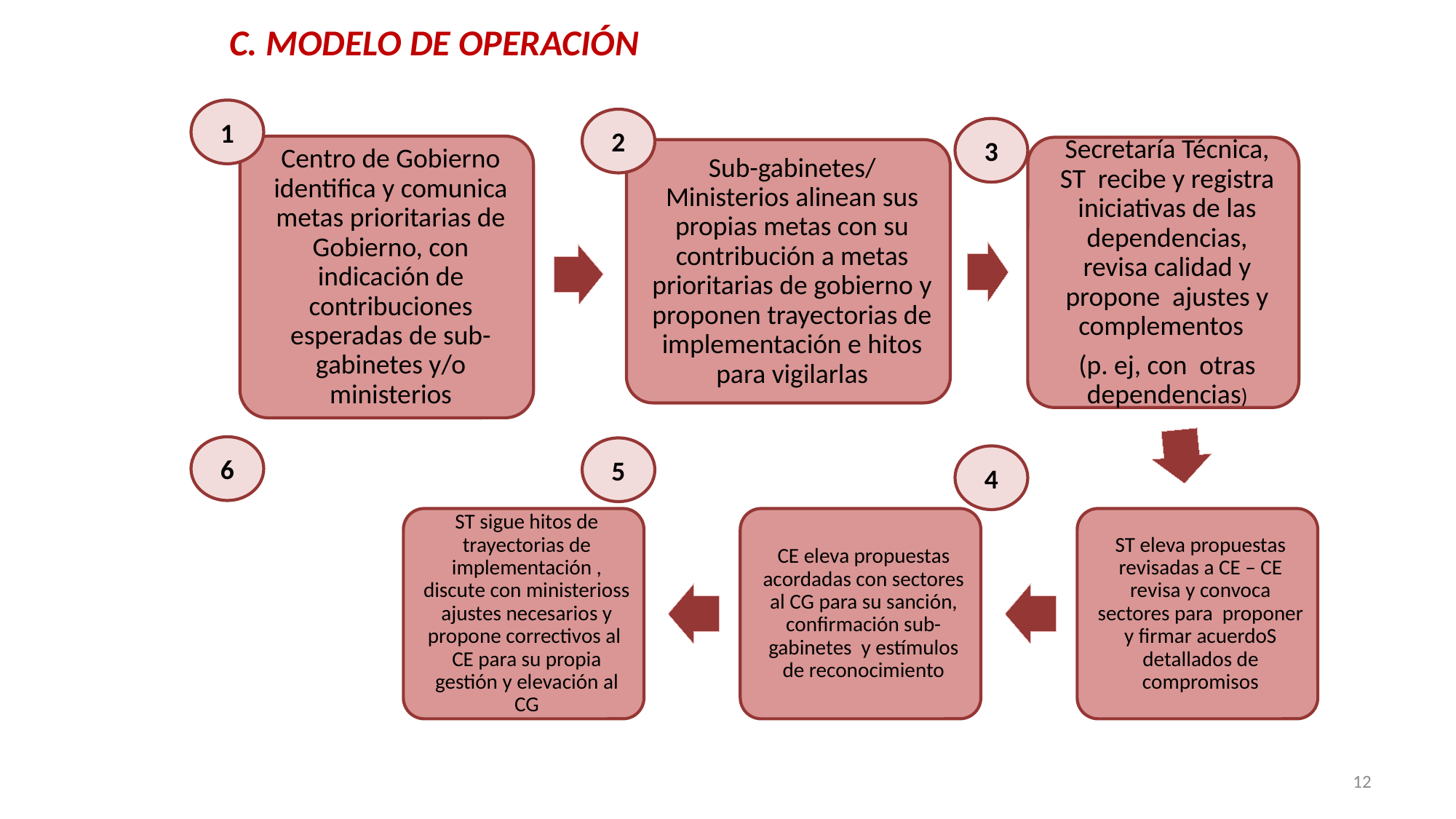

# C. MODELO DE OPERACIÓN
1
2
3
Centro de Gobierno identifica y comunica metas prioritarias de Gobierno, con indicación de contribuciones esperadas de sub-gabinetes y/o ministerios

Sub-gabinetes/Ministerios alinean sus propias metas con su contribución a metas prioritarias de gobierno y proponen trayectorias de implementación e hitos para vigilarlas

Secretaría Técnica, ST  recibe y registra iniciativas de las dependencias, revisa calidad y propone  ajustes y complementos
(p. ej, con  otras dependencias)

ST eleva propuestas revisadas a CE – CE revisa y convoca sectores para  proponer y firmar acuerdoS detallados de compromisos

CE eleva propuestas acordadas con sectores al CG para su sanción, confirmación sub-gabinetes  y estímulos de reconocimiento

ST sigue hitos de trayectorias de implementación , discute con ministerioss ajustes necesarios y propone correctivos al  CE para su propia gestión y elevación al CG
6
5
4
12